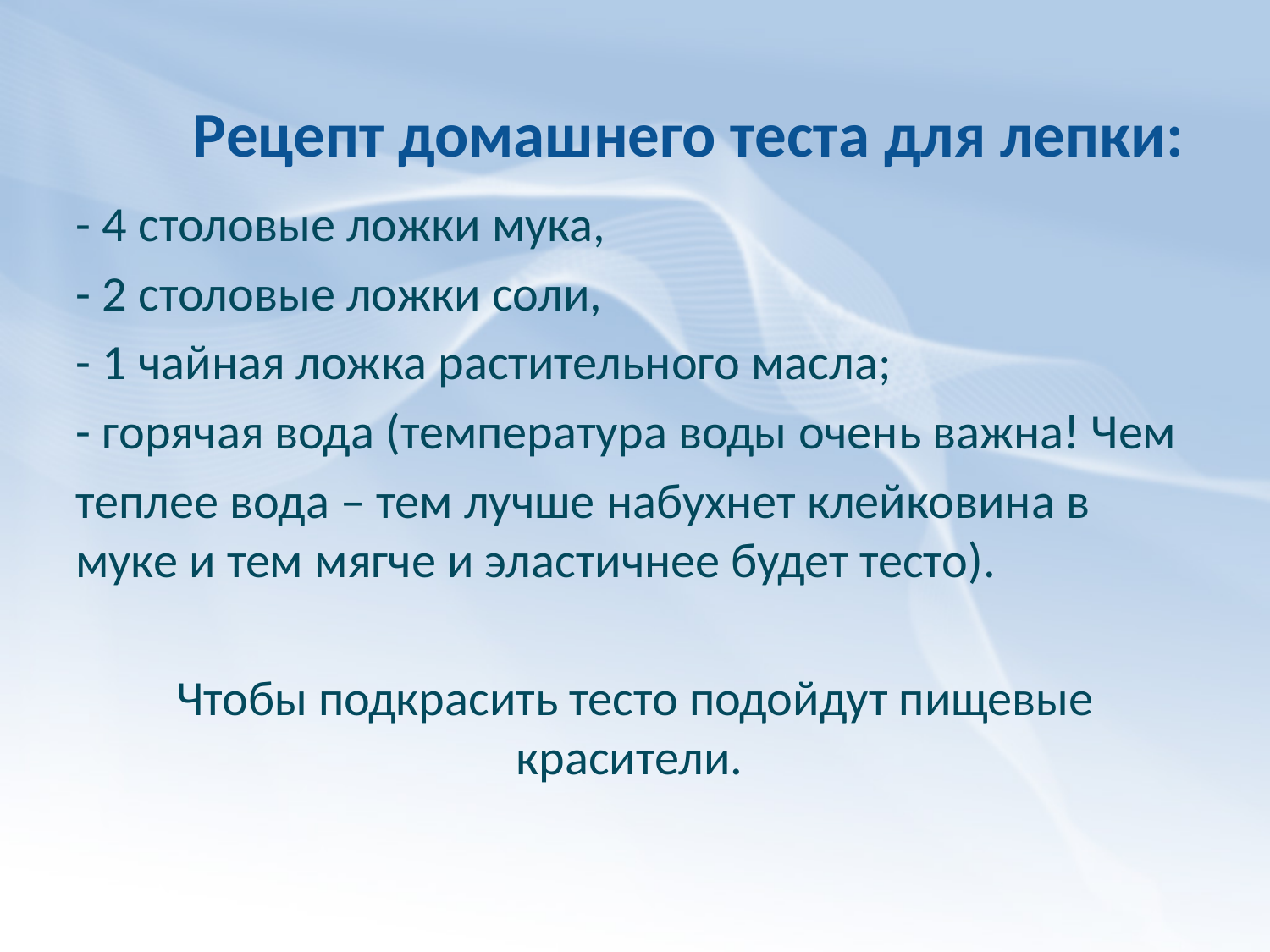

# Рецепт домашнего теста для лепки:
- 4 столовые ложки мука,
- 2 столовые ложки соли,
- 1 чайная ложка растительного масла;
- горячая вода (температура воды очень важна! Чем
теплее вода – тем лучше набухнет клейковина в муке и тем мягче и эластичнее будет тесто).

Чтобы подкрасить тесто подойдут пищевые красители.